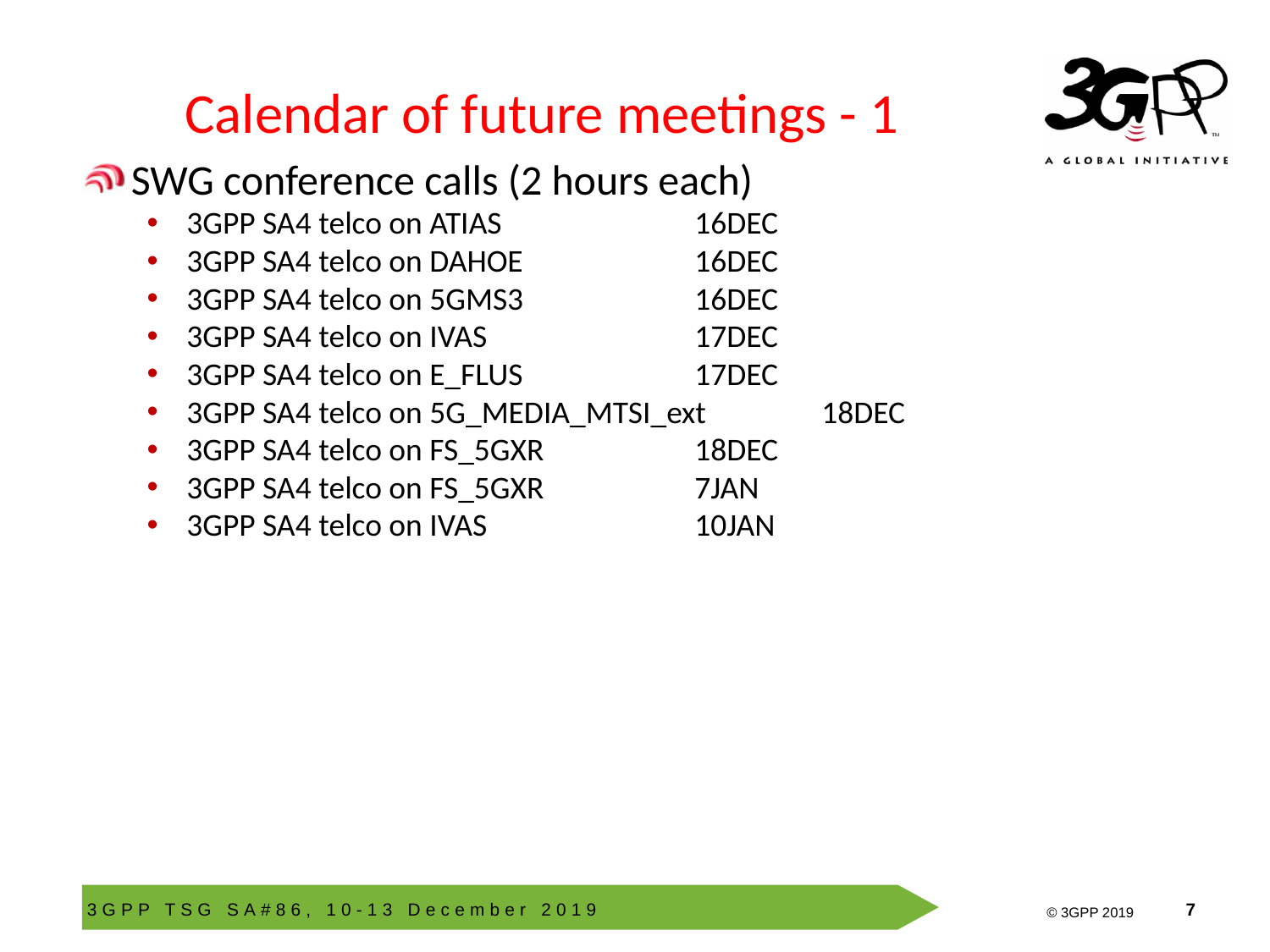

# Calendar of future meetings - 1
SWG conference calls (2 hours each)
3GPP SA4 telco on ATIAS		16DEC
3GPP SA4 telco on DAHOE		16DEC
3GPP SA4 telco on 5GMS3		16DEC
3GPP SA4 telco on IVAS		17DEC
3GPP SA4 telco on E_FLUS		17DEC
3GPP SA4 telco on 5G_MEDIA_MTSI_ext	18DEC
3GPP SA4 telco on FS_5GXR		18DEC
3GPP SA4 telco on FS_5GXR		7JAN
3GPP SA4 telco on IVAS		10JAN